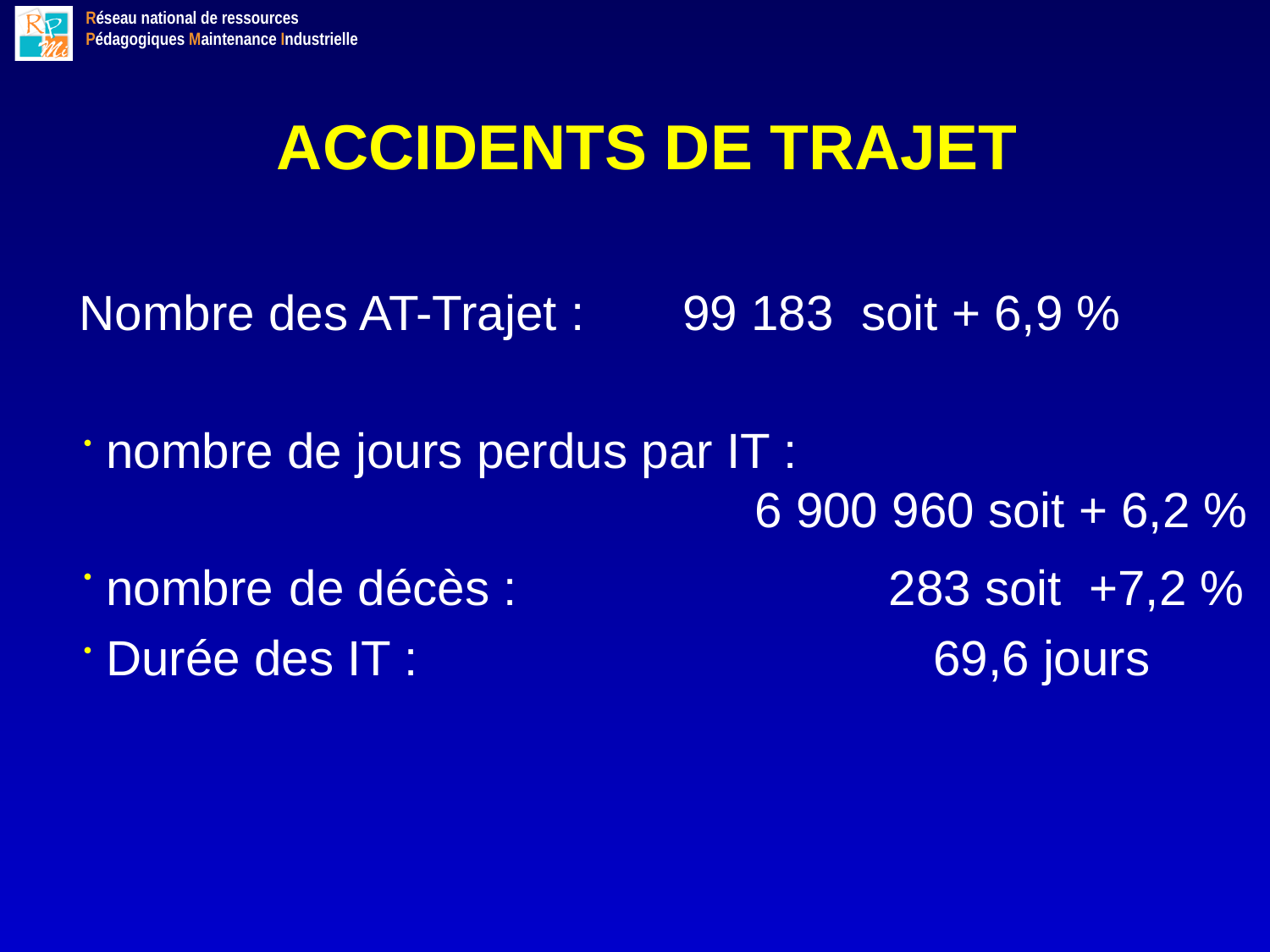

ACCIDENTS DE TRAJET
Nombre des AT-Trajet :  	     99 183  soit + 6,9 %

nombre de jours perdus par IT : 					             			 6 900 960 soit + 6,2 %
nombre de décès :   	                    283 soit  +7,2 %
Durée des IT :   	           	              69,6 jours